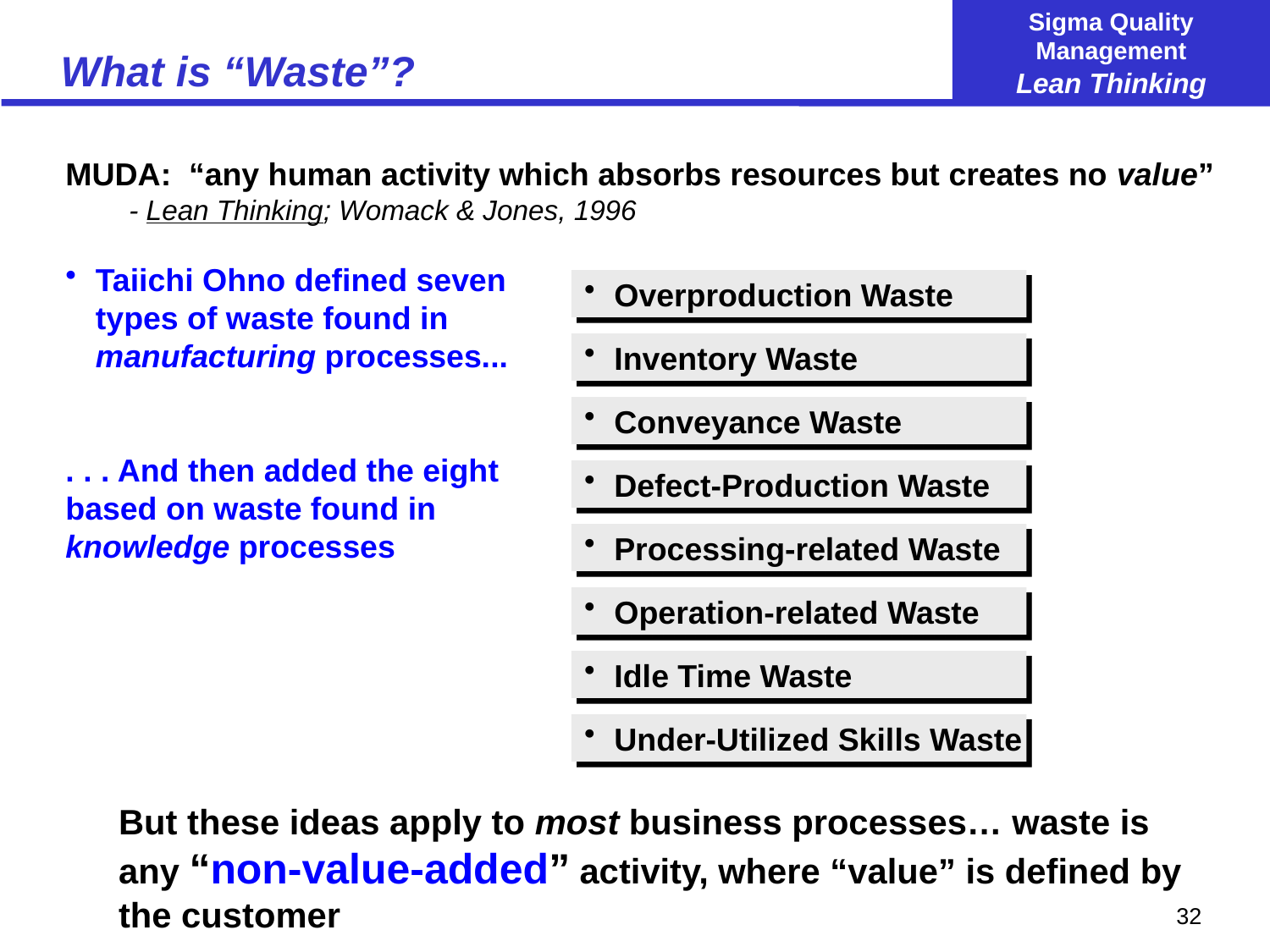

# What is “Waste”?
MUDA:  “any human activity which absorbs resources but creates no value”
- Lean Thinking; Womack & Jones, 1996
Taiichi Ohno defined seven types of waste found in manufacturing processes...

. . . And then added the eight based on waste found in knowledge processes
Overproduction Waste
Inventory Waste
Conveyance Waste
Defect-Production Waste
Processing-related Waste
Operation-related Waste
Idle Time Waste
Under-Utilized Skills Waste
But these ideas apply to most business processes… waste is any “non-value-added” activity, where “value” is defined by the customer